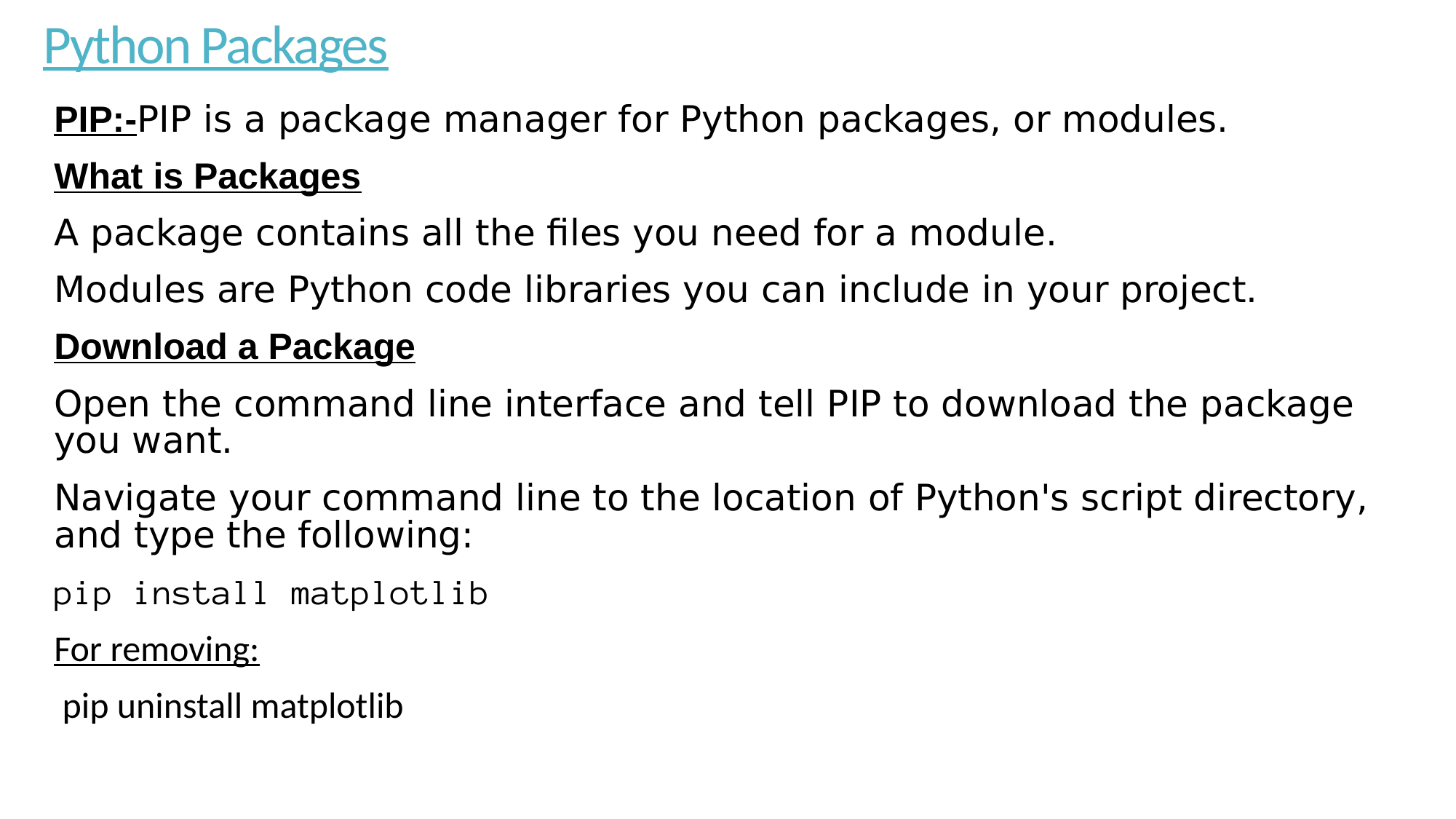

# Python Packages
PIP:-PIP is a package manager for Python packages, or modules.
What is Packages
A package contains all the files you need for a module.
Modules are Python code libraries you can include in your project.
Download a Package
Open the command line interface and tell PIP to download the package you want.
Navigate your command line to the location of Python's script directory, and type the following:
pip install matplotlib
For removing:
 pip uninstall matplotlib